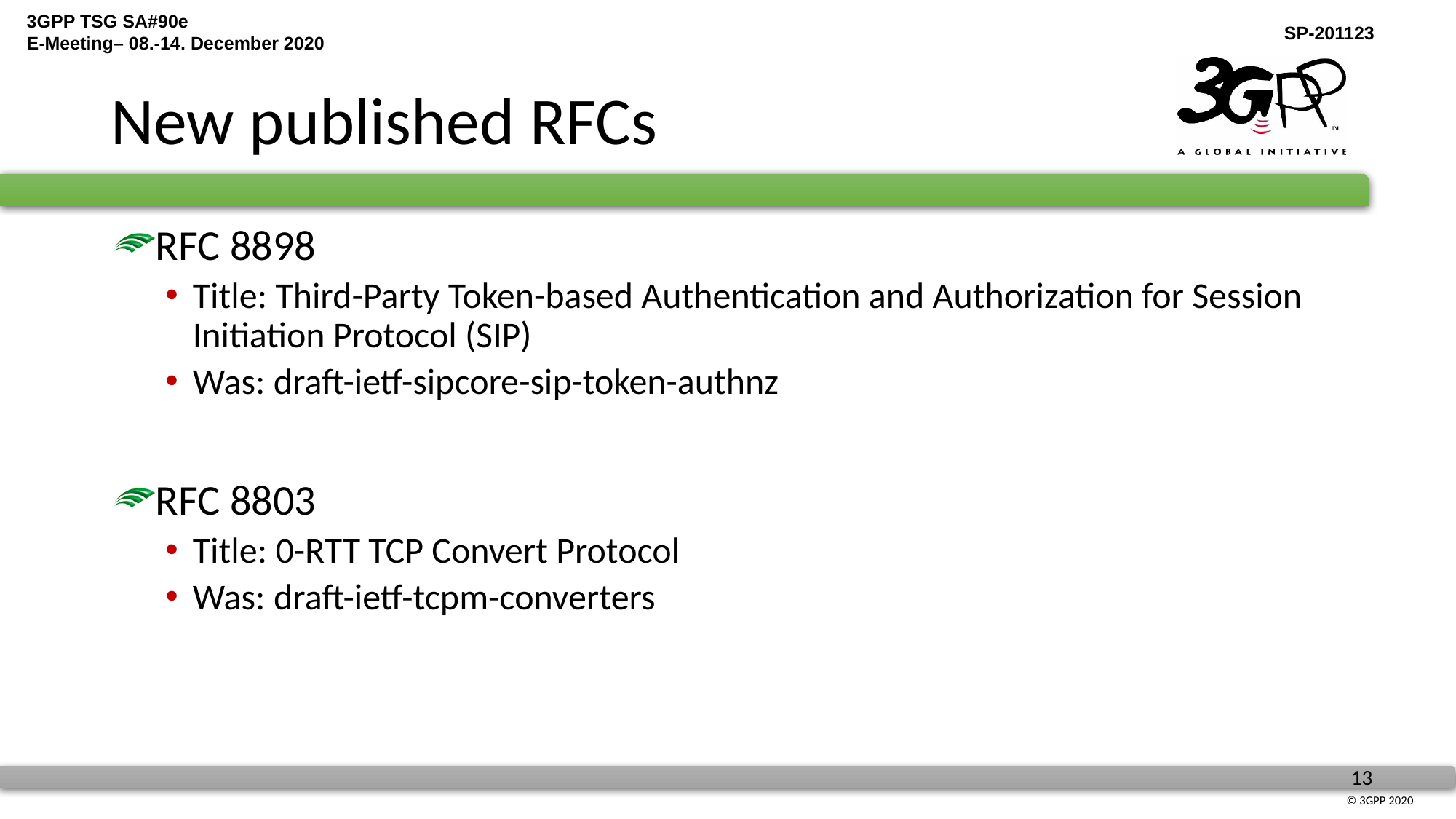

# New published RFCs
RFC 8898
Title: Third-Party Token-based Authentication and Authorization for Session Initiation Protocol (SIP)
Was: draft-ietf-sipcore-sip-token-authnz

RFC 8803
Title: 0-RTT TCP Convert Protocol
Was: draft-ietf-tcpm-converters